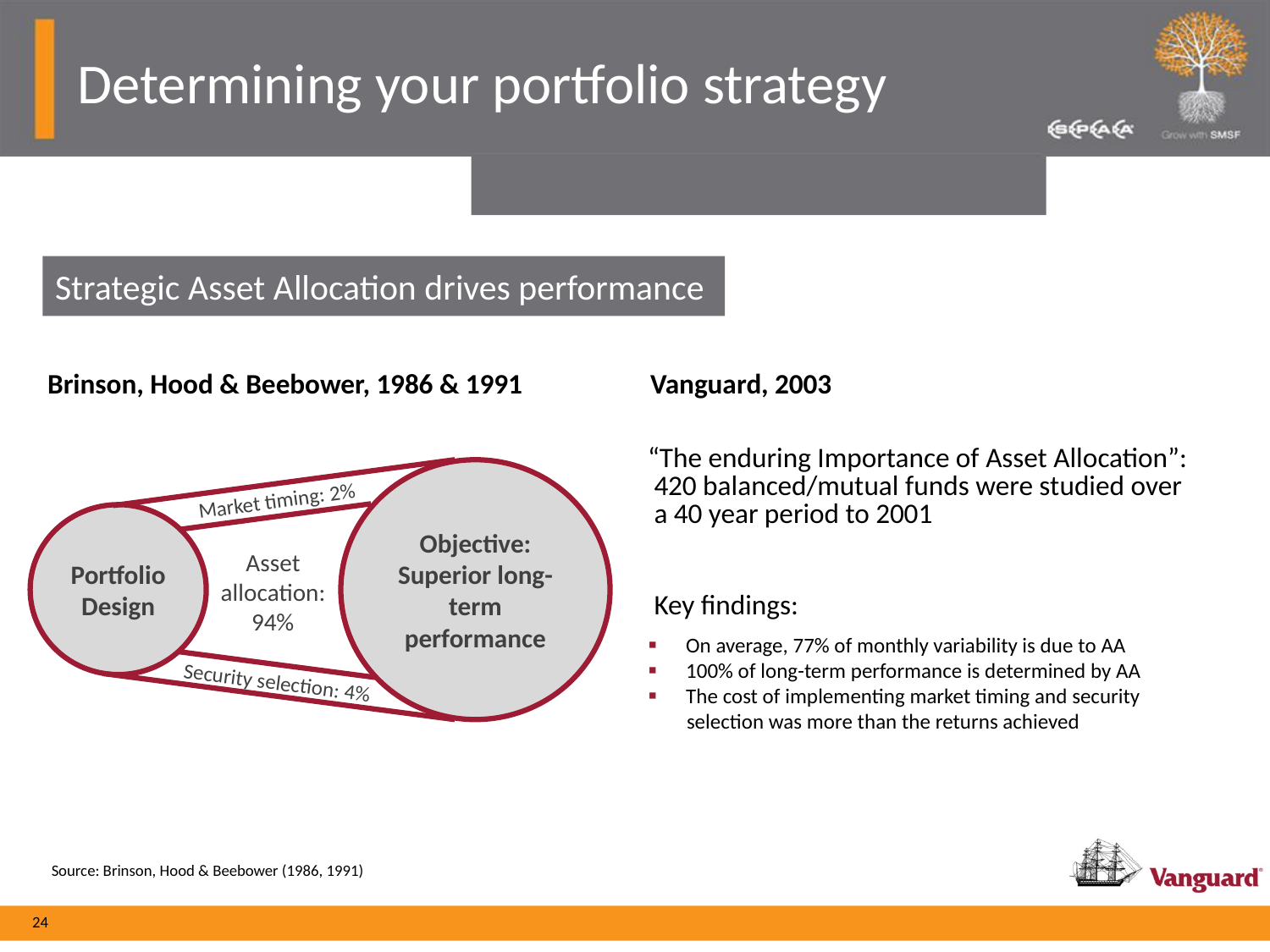

# Determining your portfolio strategy
Strategic Asset Allocation drives performance
Brinson, Hood & Beebower, 1986 & 1991
 Vanguard, 2003

| “The enduring Importance of Asset Allocation”: 420 balanced/mutual funds were studied over a 40 year period to 2001 |
| --- |
| Key findings: On average, 77% of monthly variability is due to AA 100% of long-term performance is determined by AA The cost of implementing market timing and security selection was more than the returns achieved |

Objective: Superior long-term performance
Market timing: 2%

Portfolio Design
Asset allocation: 94%

Security selection: 4%

Source: Brinson, Hood & Beebower (1986, 1991)
24